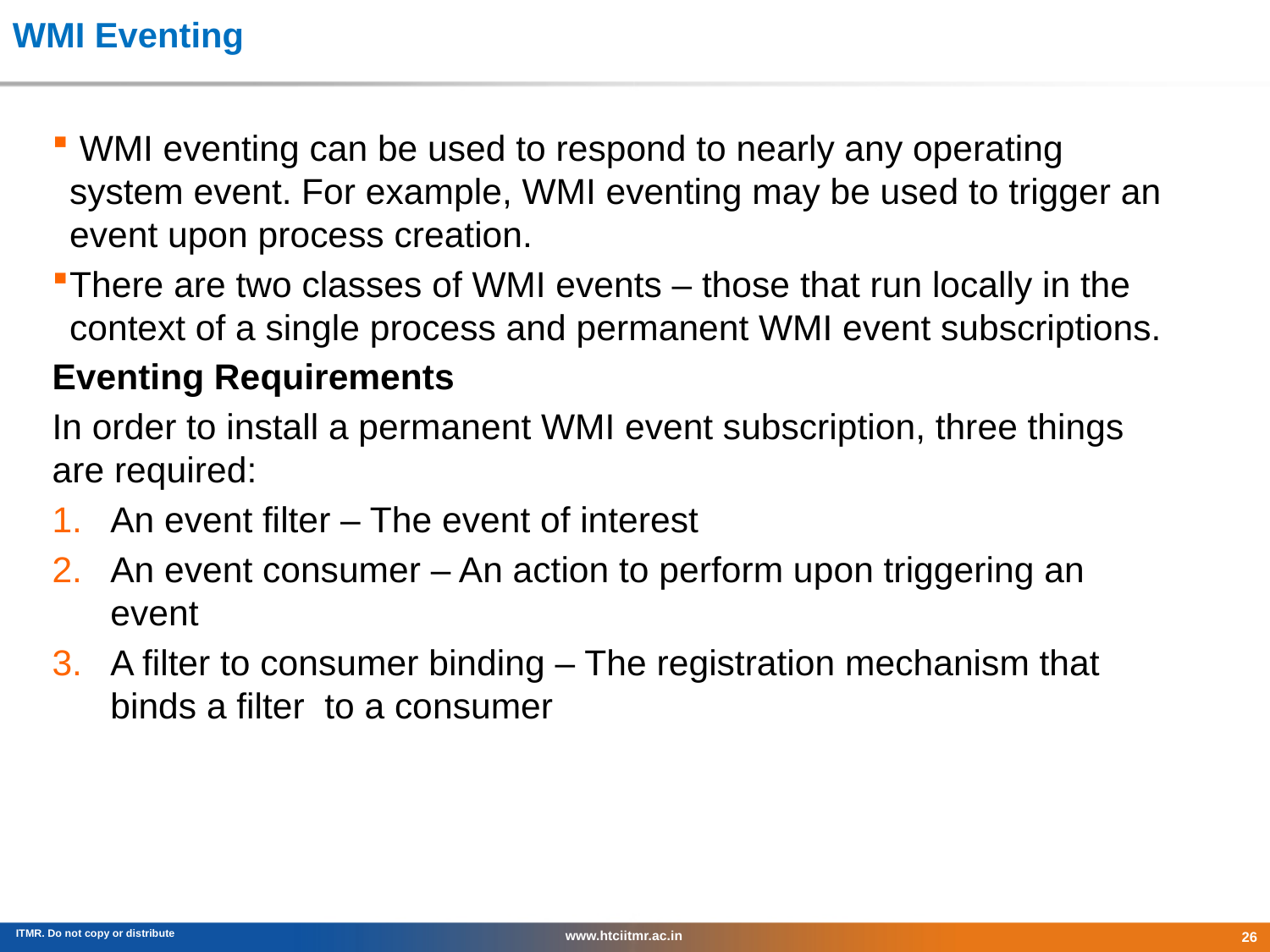

# WMI Eventing
 WMI eventing can be used to respond to nearly any operating system event. For example, WMI eventing may be used to trigger an event upon process creation.
There are two classes of WMI events – those that run locally in the context of a single process and permanent WMI event subscriptions.
Eventing Requirements
In order to install a permanent WMI event subscription, three things are required:
An event filter – The event of interest
An event consumer – An action to perform upon triggering an event
A filter to consumer binding – The registration mechanism that binds a filter  to a consumer